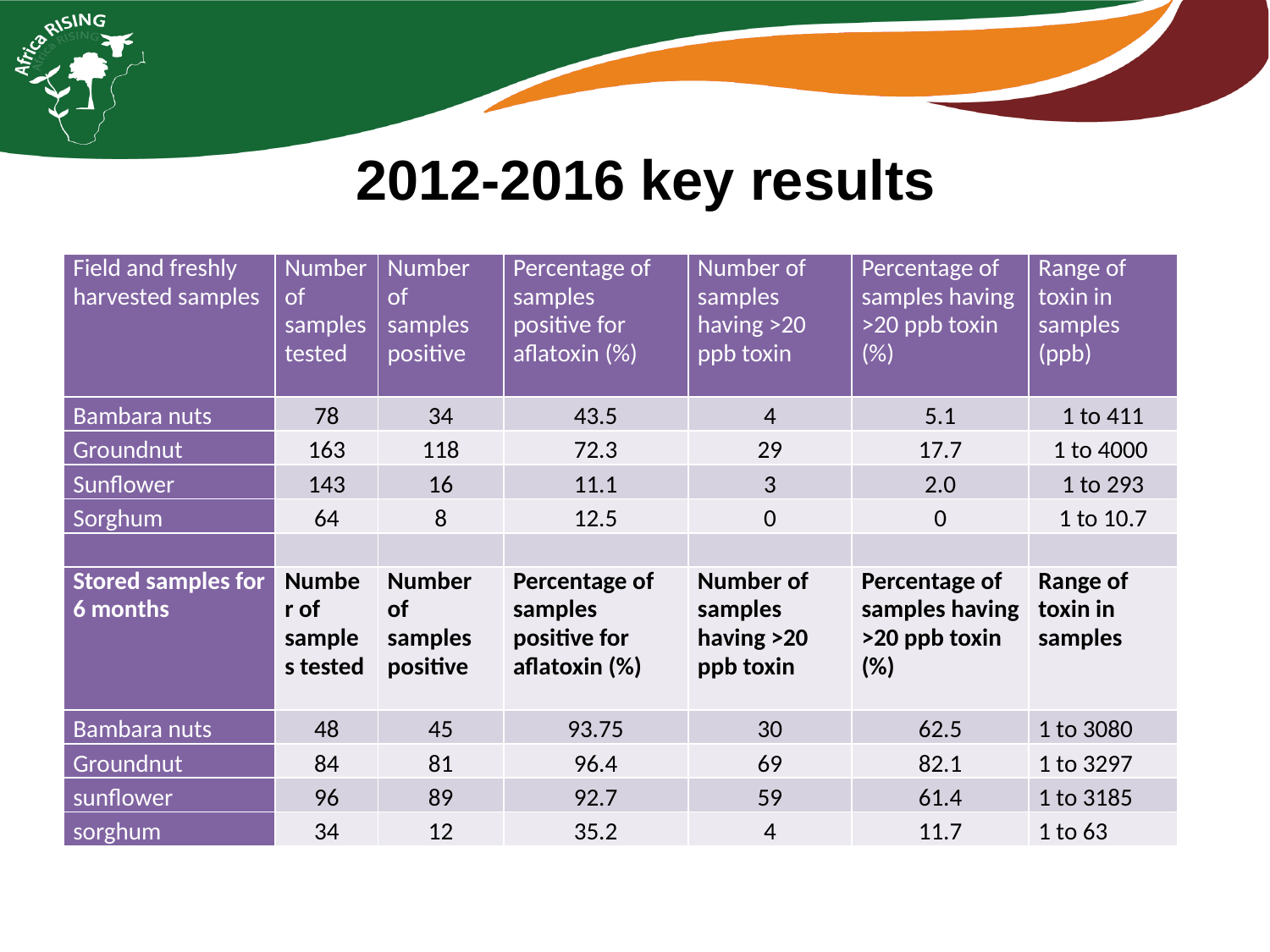

2012-2016 key results
| Field and freshly harvested samples | Number of samples tested | Number of samples positive | Percentage of samples positive for aflatoxin (%) | Number of samples having >20 ppb toxin | Percentage of samples having >20 ppb toxin (%) | Range of toxin in samples (ppb) |
| --- | --- | --- | --- | --- | --- | --- |
| Bambara nuts | 78 | 34 | 43.5 | 4 | 5.1 | 1 to 411 |
| Groundnut | 163 | 118 | 72.3 | 29 | 17.7 | 1 to 4000 |
| Sunflower | 143 | 16 | 11.1 | 3 | 2.0 | 1 to 293 |
| Sorghum | 64 | 8 | 12.5 | 0 | 0 | 1 to 10.7 |
|  |  |  |  |  |  |  |
| Stored samples for 6 months | Number of samples tested | Number of samples positive | Percentage of samples positive for aflatoxin (%) | Number of samples having >20 ppb toxin | Percentage of samples having >20 ppb toxin (%) | Range of toxin in samples |
| Bambara nuts | 48 | 45 | 93.75 | 30 | 62.5 | 1 to 3080 |
| Groundnut | 84 | 81 | 96.4 | 69 | 82.1 | 1 to 3297 |
| sunflower | 96 | 89 | 92.7 | 59 | 61.4 | 1 to 3185 |
| sorghum | 34 | 12 | 35.2 | 4 | 11.7 | 1 to 63 |